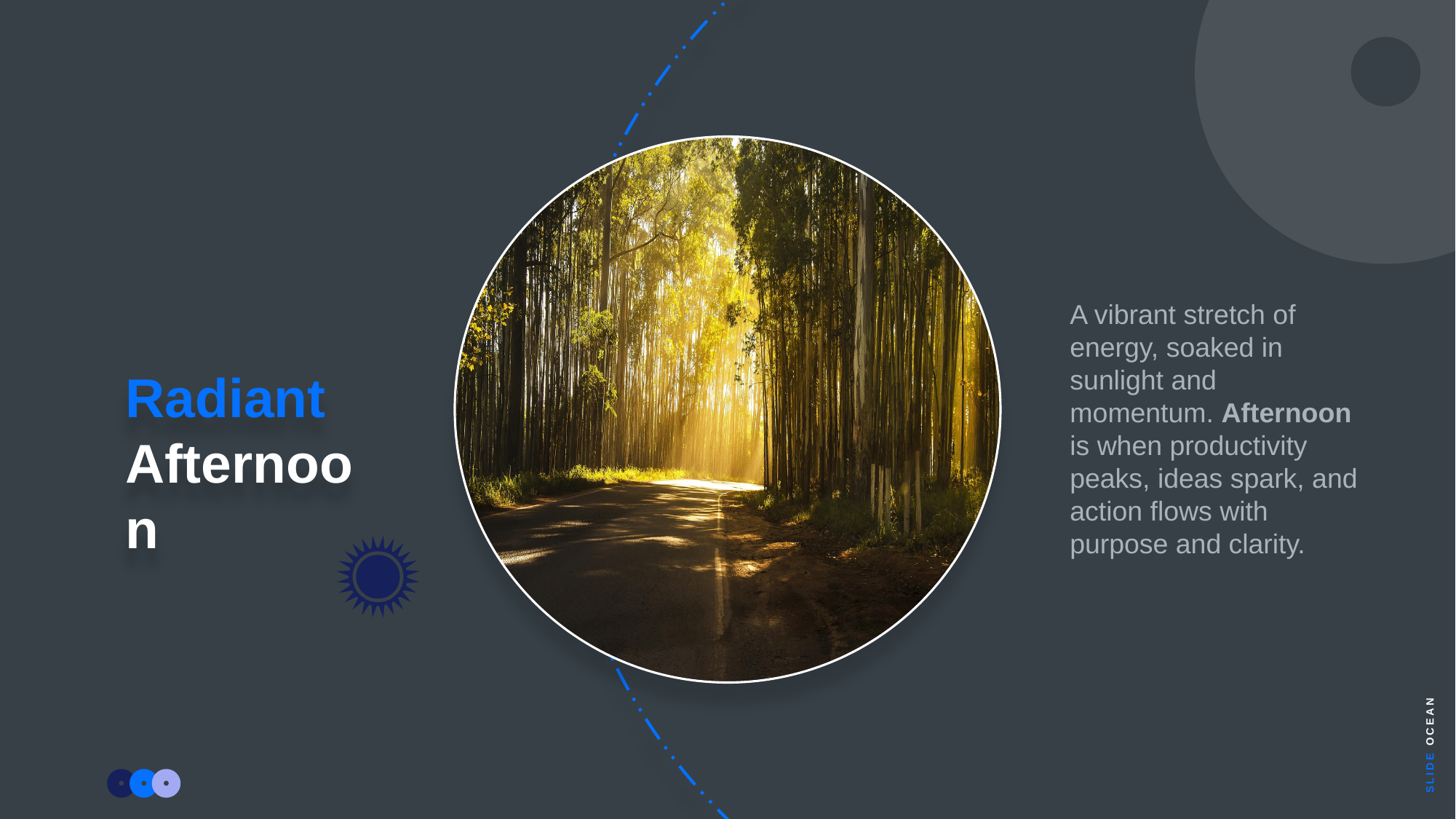

A vibrant stretch of energy, soaked in sunlight and momentum. Afternoon is when productivity peaks, ideas spark, and action flows with purpose and clarity.
Radiant Afternoon
☀️